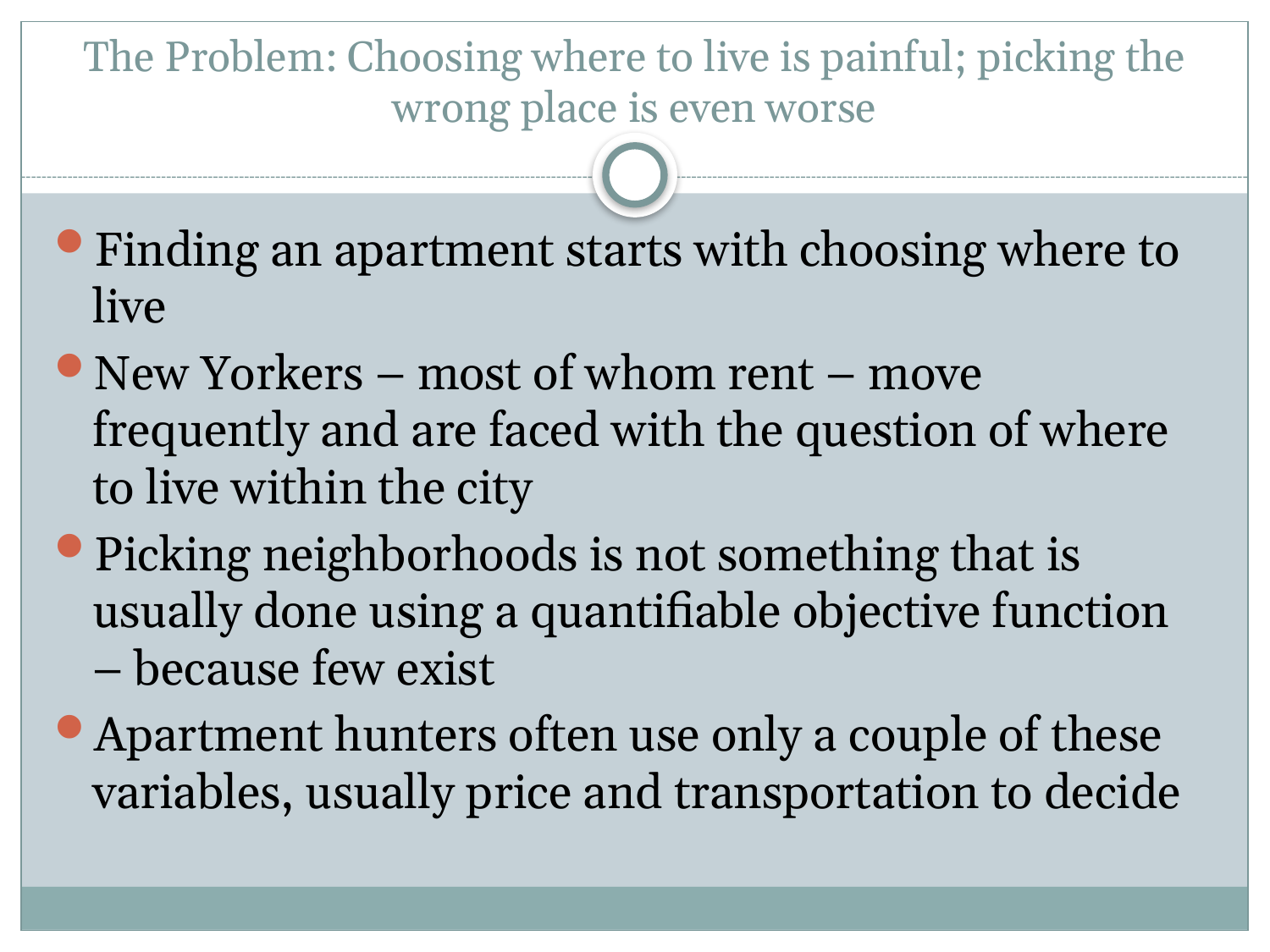

# The Problem: Choosing where to live is painful; picking the wrong place is even worse
Finding an apartment starts with choosing where to live
New Yorkers – most of whom rent – move frequently and are faced with the question of where to live within the city
Picking neighborhoods is not something that is usually done using a quantifiable objective function – because few exist
Apartment hunters often use only a couple of these variables, usually price and transportation to decide